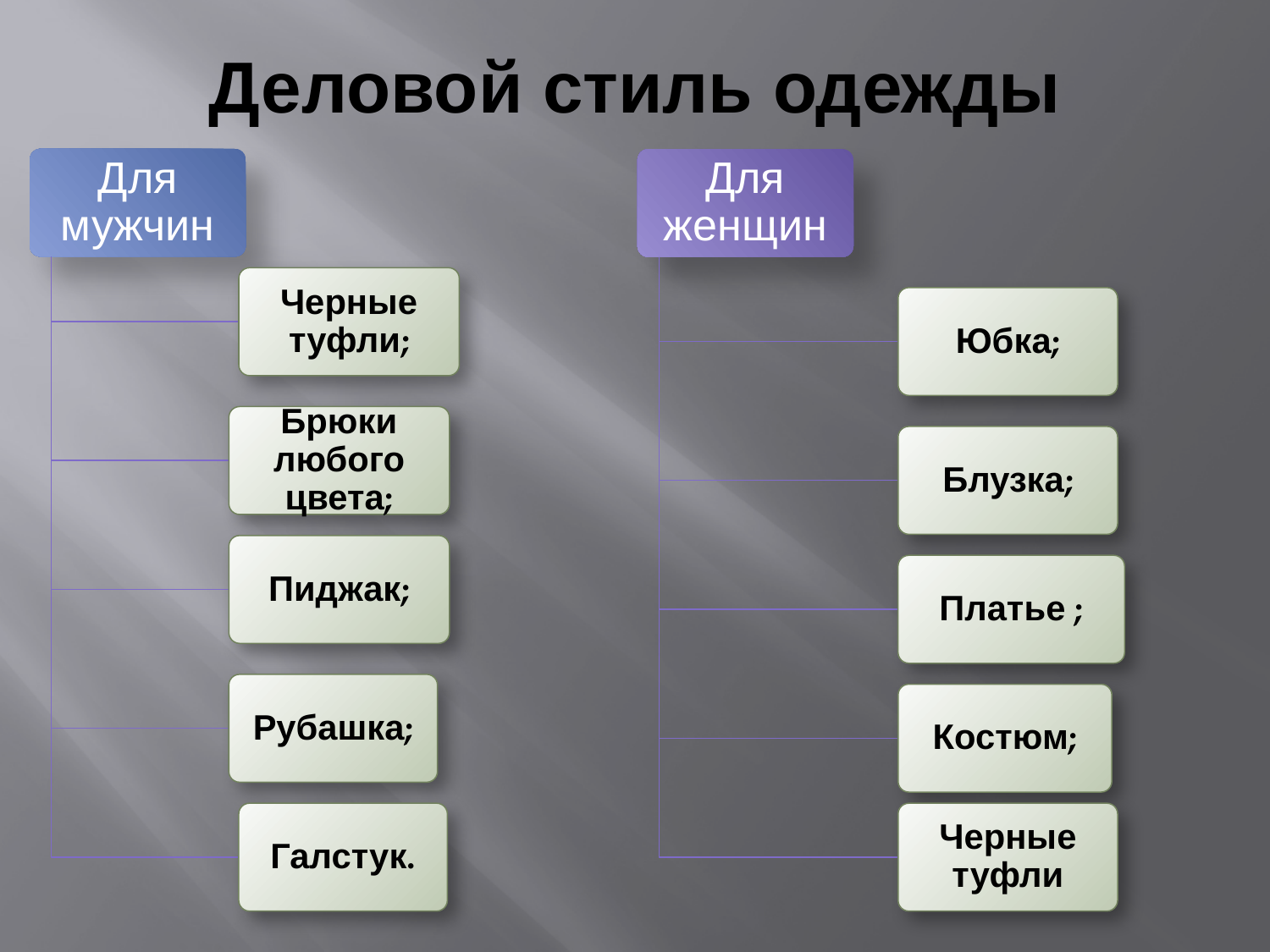

# Деловой стиль одежды
Для мужчин
Черные туфли;
Брюки любого цвета;
Пиджак;
Рубашка;
Галстук.
Для женщин
Юбка;
Блузка;
Платье ;
Костюм;
Черные туфли